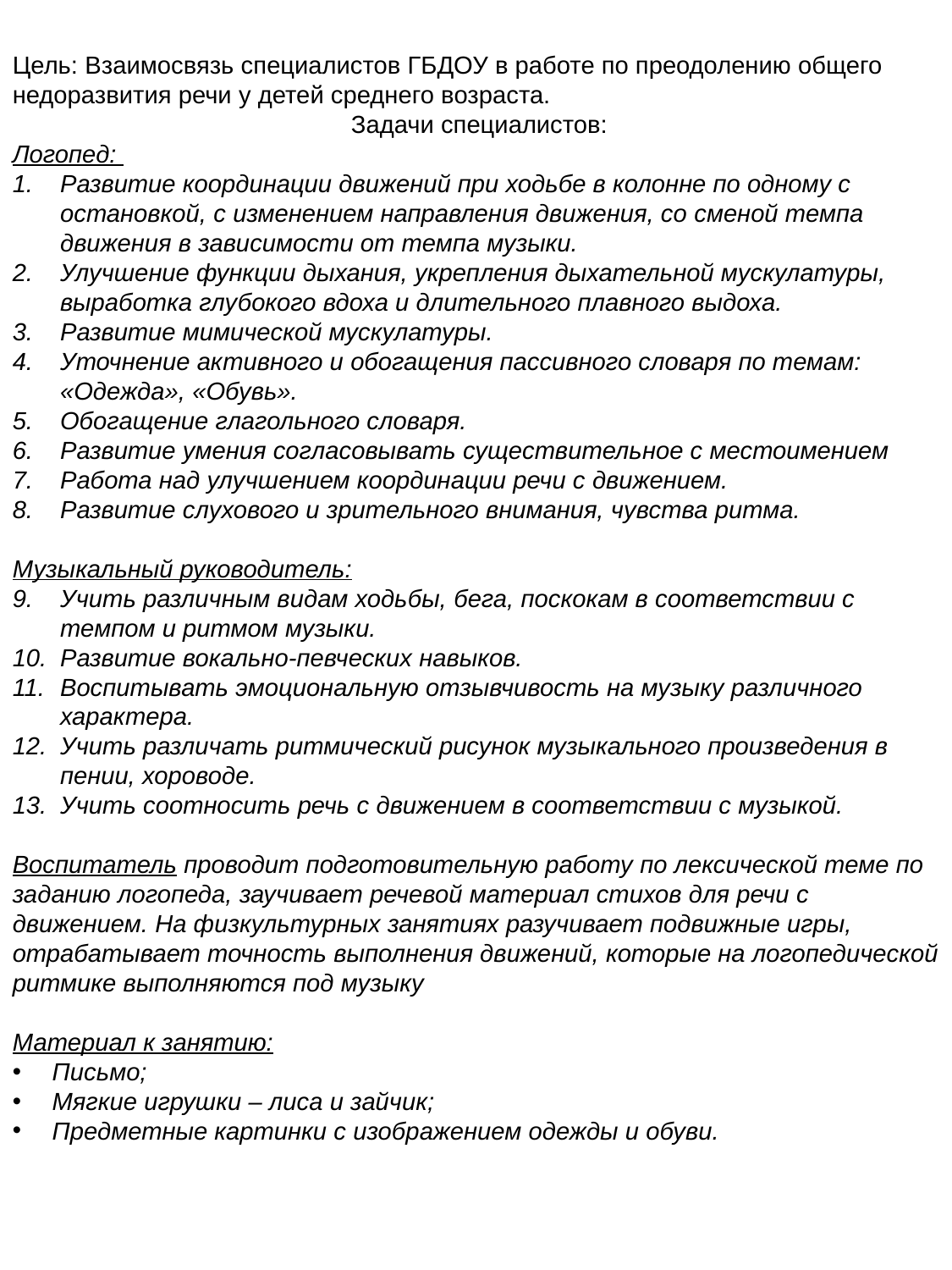

Цель: Взаимосвязь специалистов ГБДОУ в работе по преодолению общего недоразвития речи у детей среднего возраста.
 Задачи специалистов:
Логопед:
Развитие координации движений при ходьбе в колонне по одному с остановкой, с изменением направления движения, со сменой темпа движения в зависимости от темпа музыки.
Улучшение функции дыхания, укрепления дыхательной мускулатуры, выработка глубокого вдоха и длительного плавного выдоха.
Развитие мимической мускулатуры.
Уточнение активного и обогащения пассивного словаря по темам: «Одежда», «Обувь».
Обогащение глагольного словаря.
Развитие умения согласовывать существительное с местоимением
Работа над улучшением координации речи с движением.
Развитие слухового и зрительного внимания, чувства ритма.

Музыкальный руководитель:
Учить различным видам ходьбы, бега, поскокам в соответствии с темпом и ритмом музыки.
Развитие вокально-певческих навыков.
Воспитывать эмоциональную отзывчивость на музыку различного характера.
Учить различать ритмический рисунок музыкального произведения в пении, хороводе.
Учить соотносить речь с движением в соответствии с музыкой.

Воспитатель проводит подготовительную работу по лексической теме по заданию логопеда, заучивает речевой материал стихов для речи с движением. На физкультурных занятиях разучивает подвижные игры, отрабатывает точность выполнения движений, которые на логопедической ритмике выполняются под музыку

Материал к занятию:
Письмо;
Мягкие игрушки – лиса и зайчик;
Предметные картинки с изображением одежды и обуви.